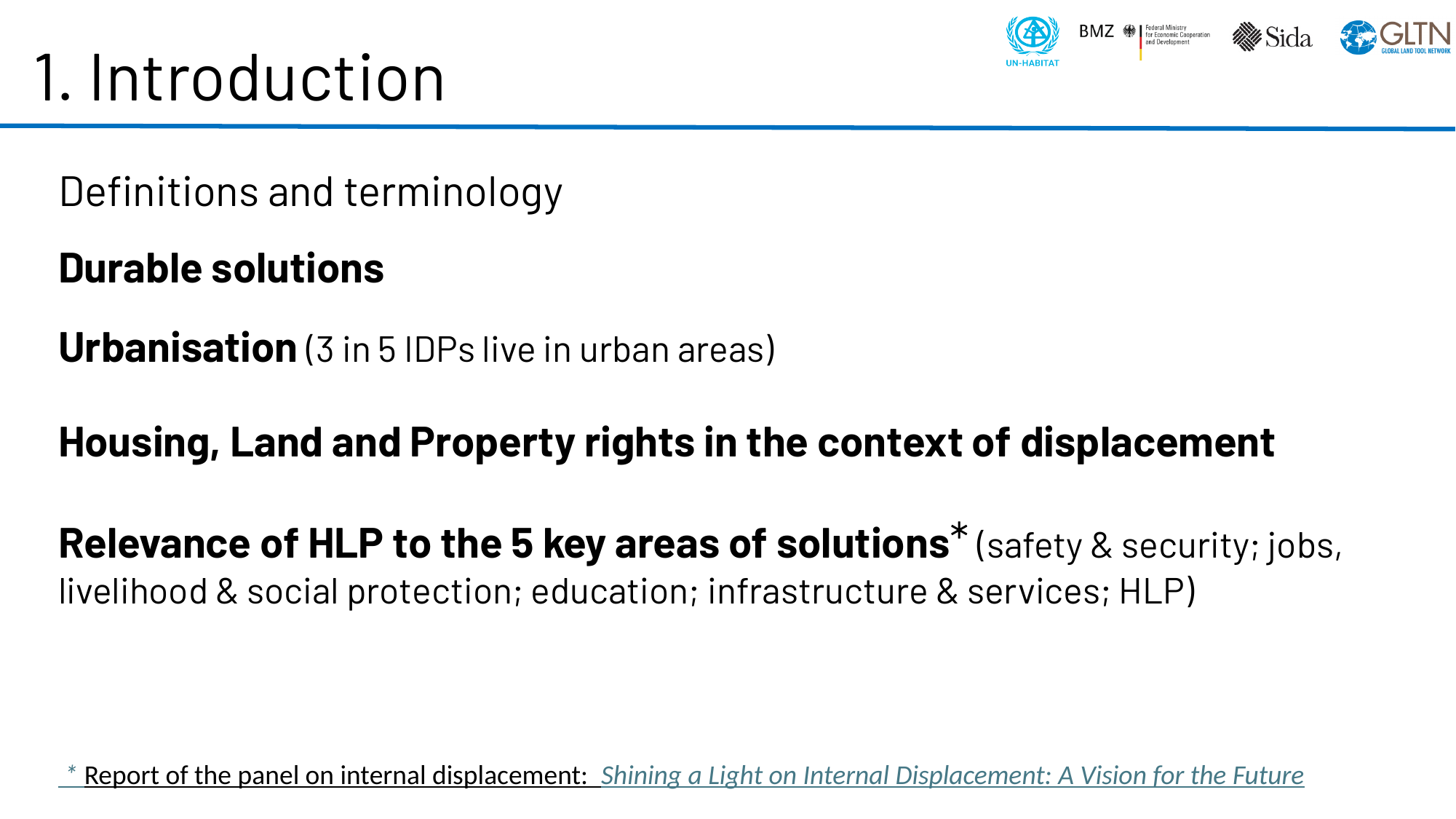

# 1. Introduction
Definitions and terminology

Durable solutions

Urbanisation (3 in 5 IDPs live in urban areas)

Housing, Land and Property rights in the context of displacement

Relevance of HLP to the 5 key areas of solutions* (safety & security; jobs, livelihood & social protection; education; infrastructure & services; HLP)

 * Report of the panel on internal displacement:  Shining a Light on Internal Displacement: A Vision for the Future